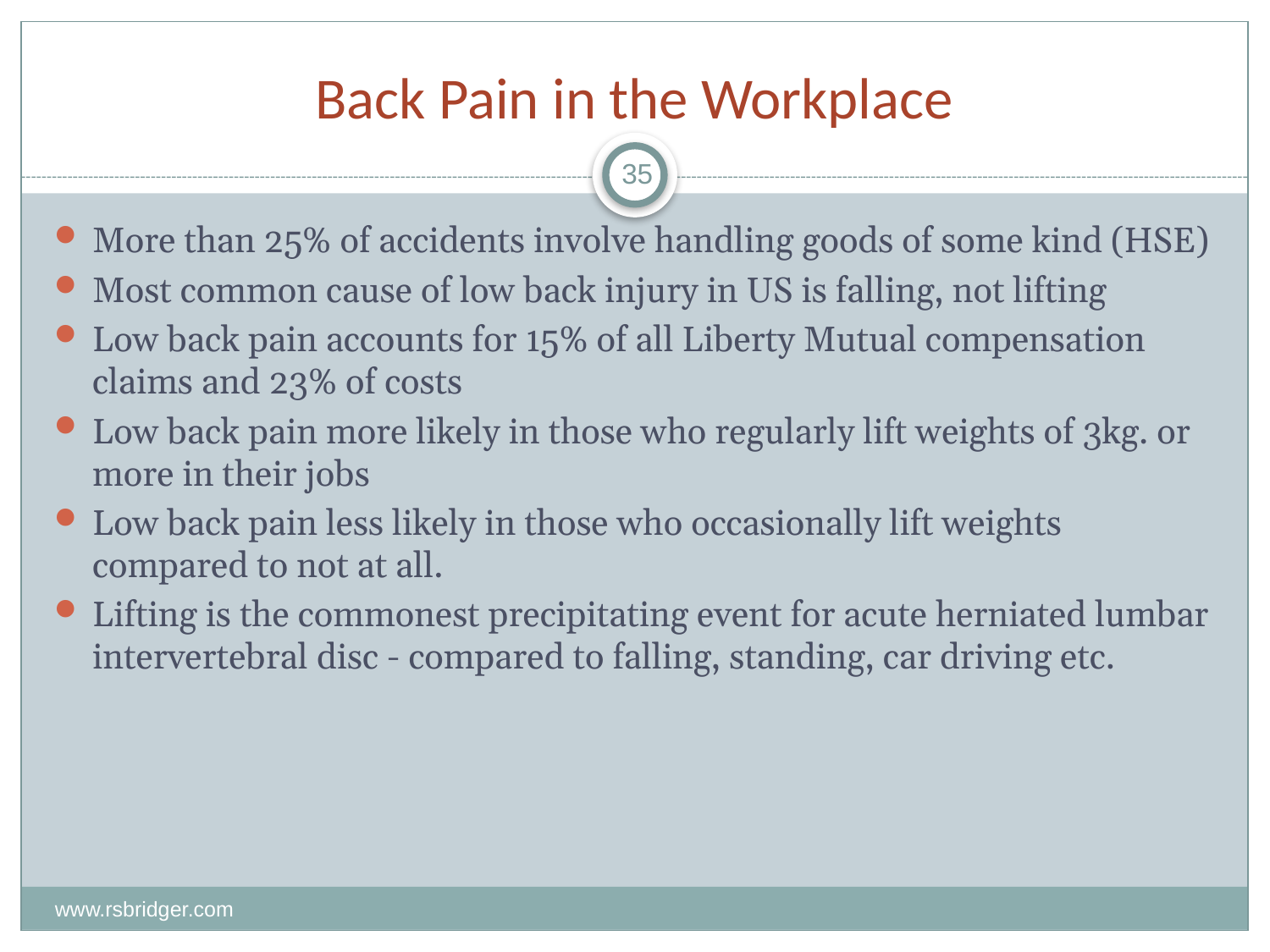

# Back Pain in the Workplace
35
More than 25% of accidents involve handling goods of some kind (HSE)
Most common cause of low back injury in US is falling, not lifting
Low back pain accounts for 15% of all Liberty Mutual compensation claims and 23% of costs
Low back pain more likely in those who regularly lift weights of 3kg. or more in their jobs
Low back pain less likely in those who occasionally lift weights compared to not at all.
Lifting is the commonest precipitating event for acute herniated lumbar intervertebral disc - compared to falling, standing, car driving etc.
www.rsbridger.com